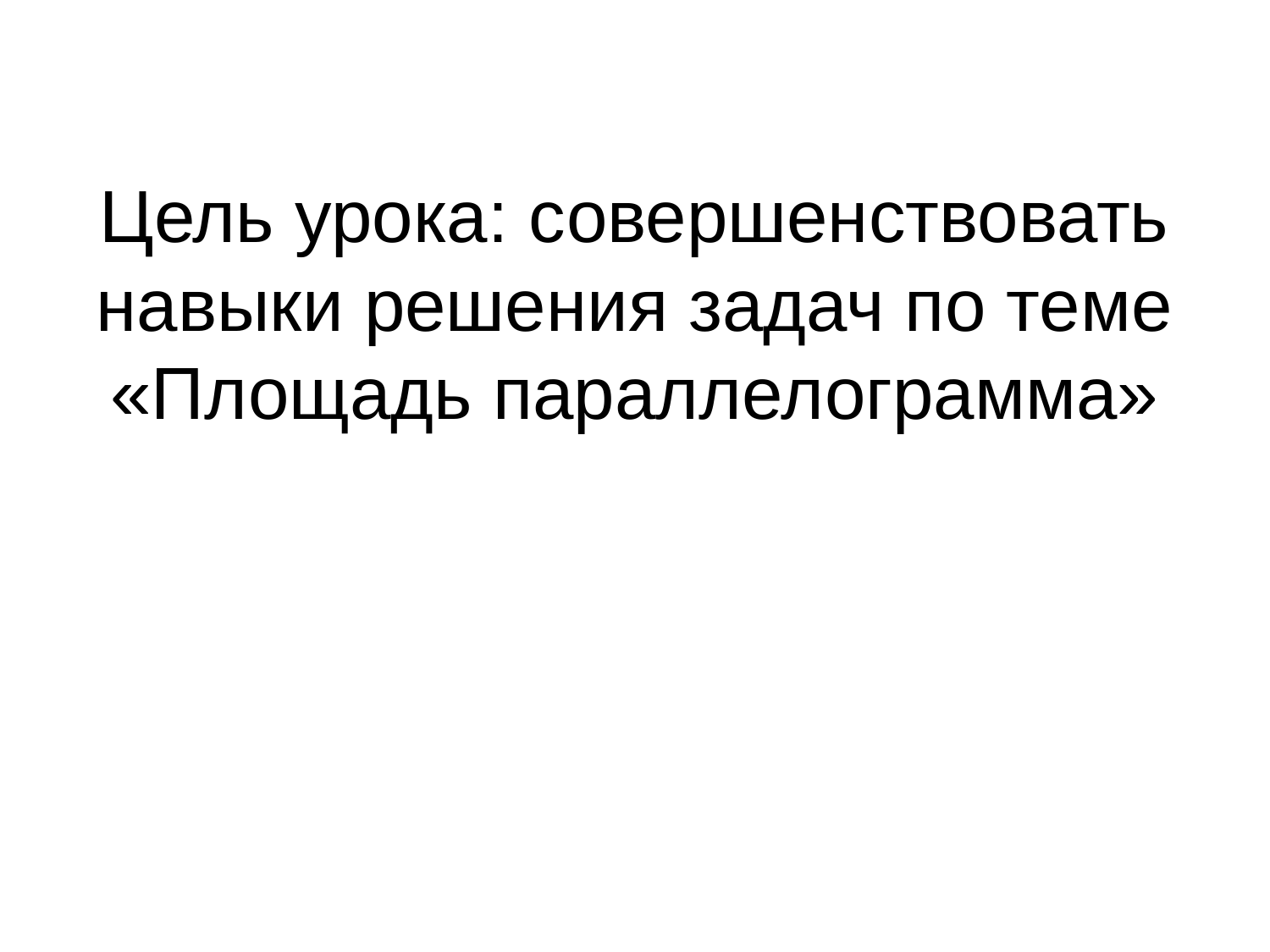

# Цель урока: совершенствовать навыки решения задач по теме «Площадь параллелограмма»